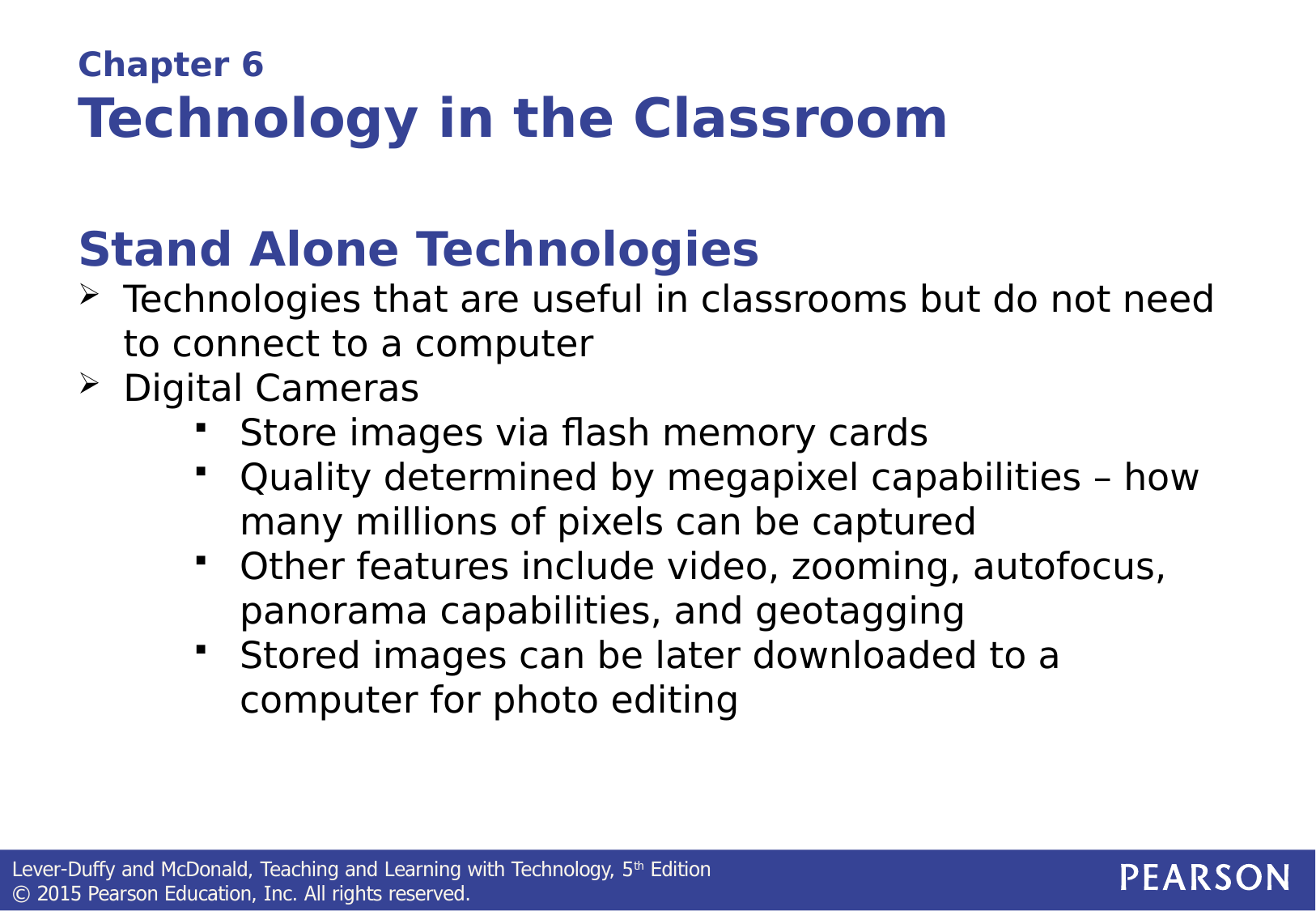

# Chapter 6 Technology in the Classroom
Stand Alone Technologies
Technologies that are useful in classrooms but do not need to connect to a computer
Digital Cameras
Store images via flash memory cards
Quality determined by megapixel capabilities – how many millions of pixels can be captured
Other features include video, zooming, autofocus, panorama capabilities, and geotagging
Stored images can be later downloaded to a computer for photo editing